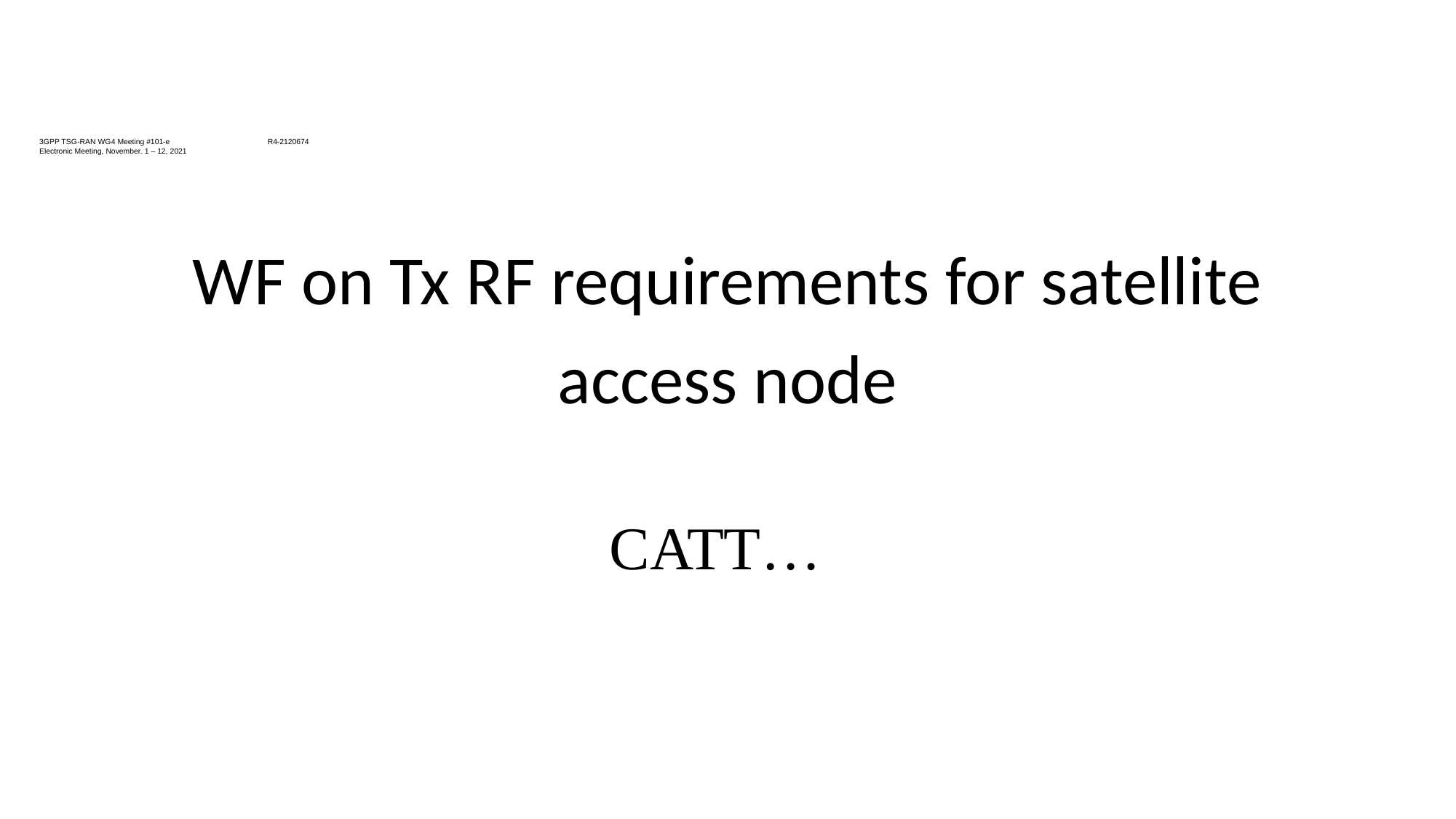

# 3GPP TSG-RAN WG4 Meeting #101-e                                             R4-2120674 Electronic Meeting, November. 1 – 12, 2021
WF on Tx RF requirements for satellite access node
CATT…